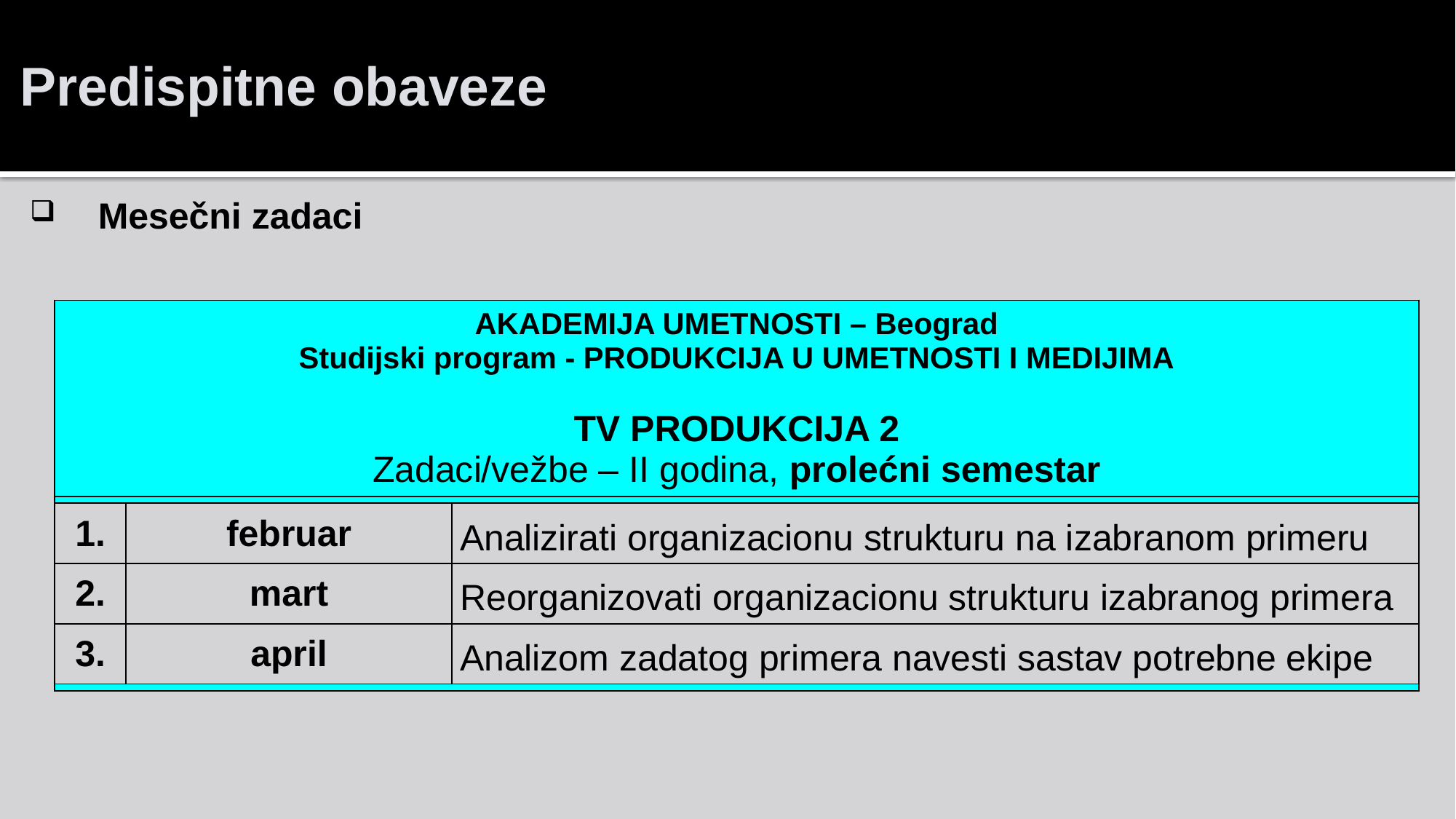

# Predispitne obaveze
Mesečni zadaci

| AKADEMIJA UMETNOSTI – Beograd Studijski program - PRODUKCIJA U UMETNOSTI I MEDIJIMA   TV PRODUKCIJA 2 Zadaci/vežbe – II godina, prolećni semestar |  |  |
| --- | --- | --- |
|  |  |  |
| 1. | februar | Analizirati organizacionu strukturu na izabranom primeru |
| 2. | mart | Reorganizovati organizacionu strukturu izabranog primera |
| 3. | april | Analizom zadatog primera navesti sastav potrebne ekipe |
|  |  |  |